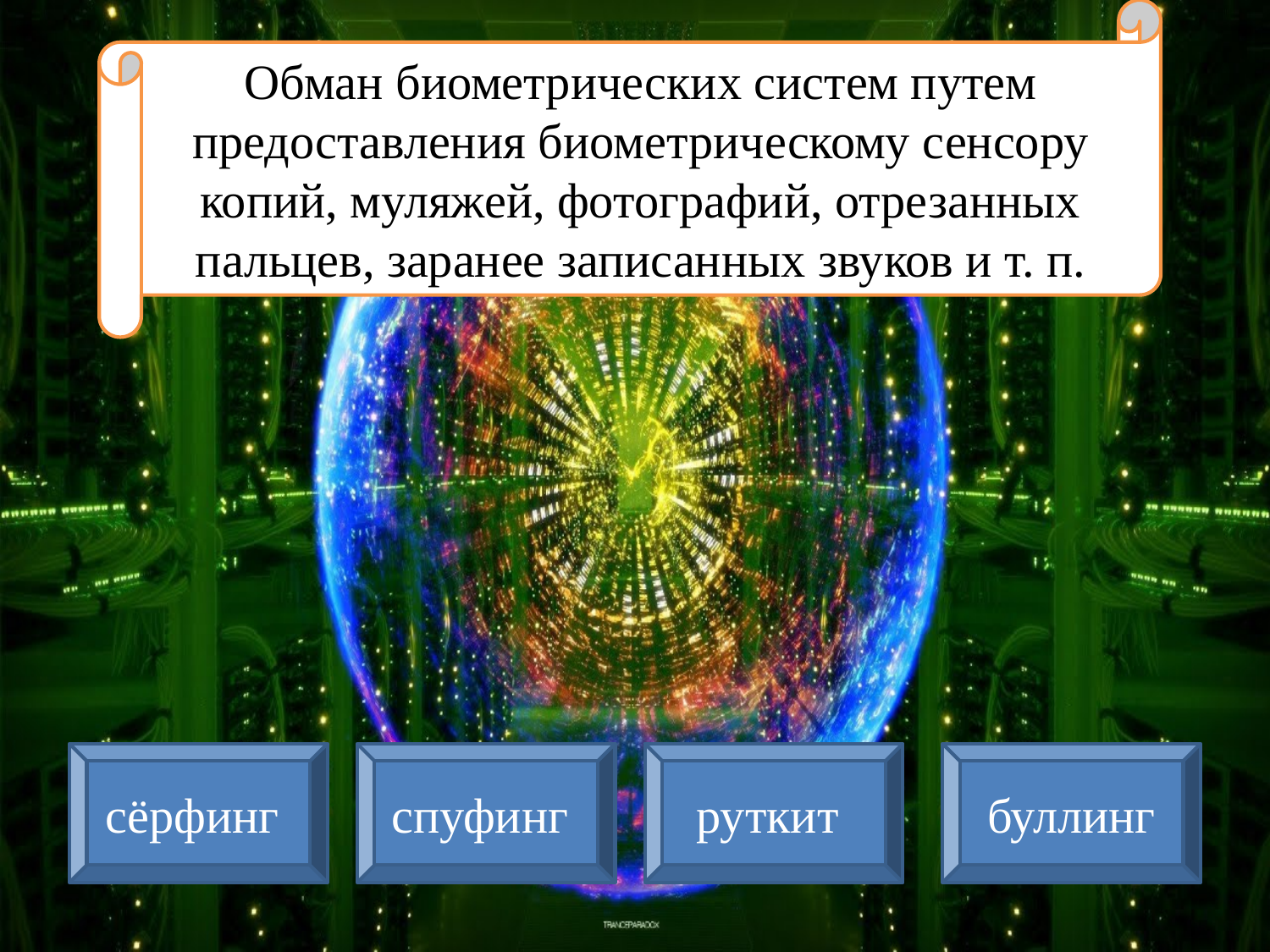

Обман биометрических систем путем предоставления биометрическому сенсору копий, муляжей, фотографий, отрезанных пальцев, заранее записанных звуков и т. п.
сёрфинг
спуфинг
руткит
буллинг